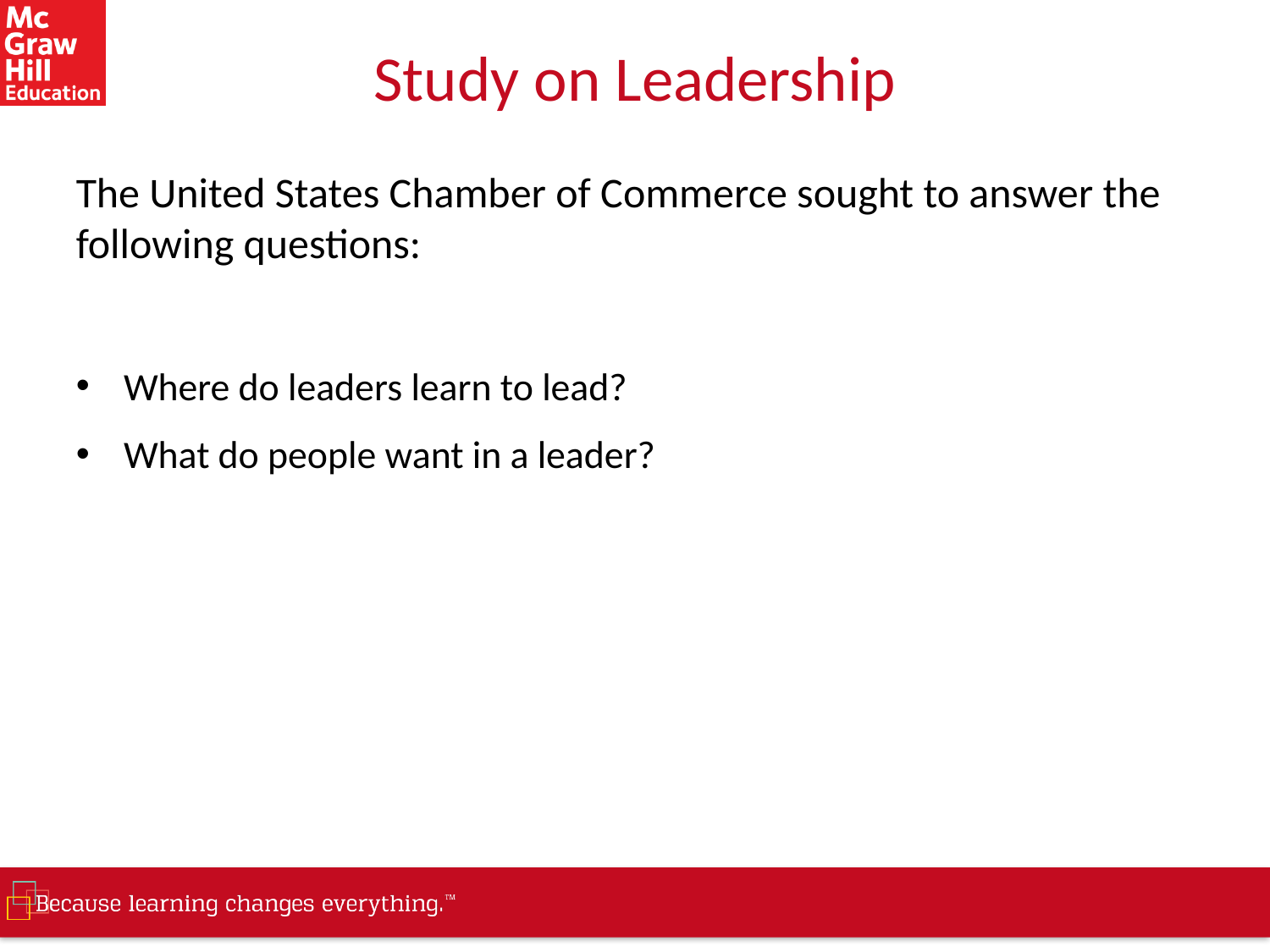

# Study on Leadership
The United States Chamber of Commerce sought to answer the following questions:

Where do leaders learn to lead?
What do people want in a leader?